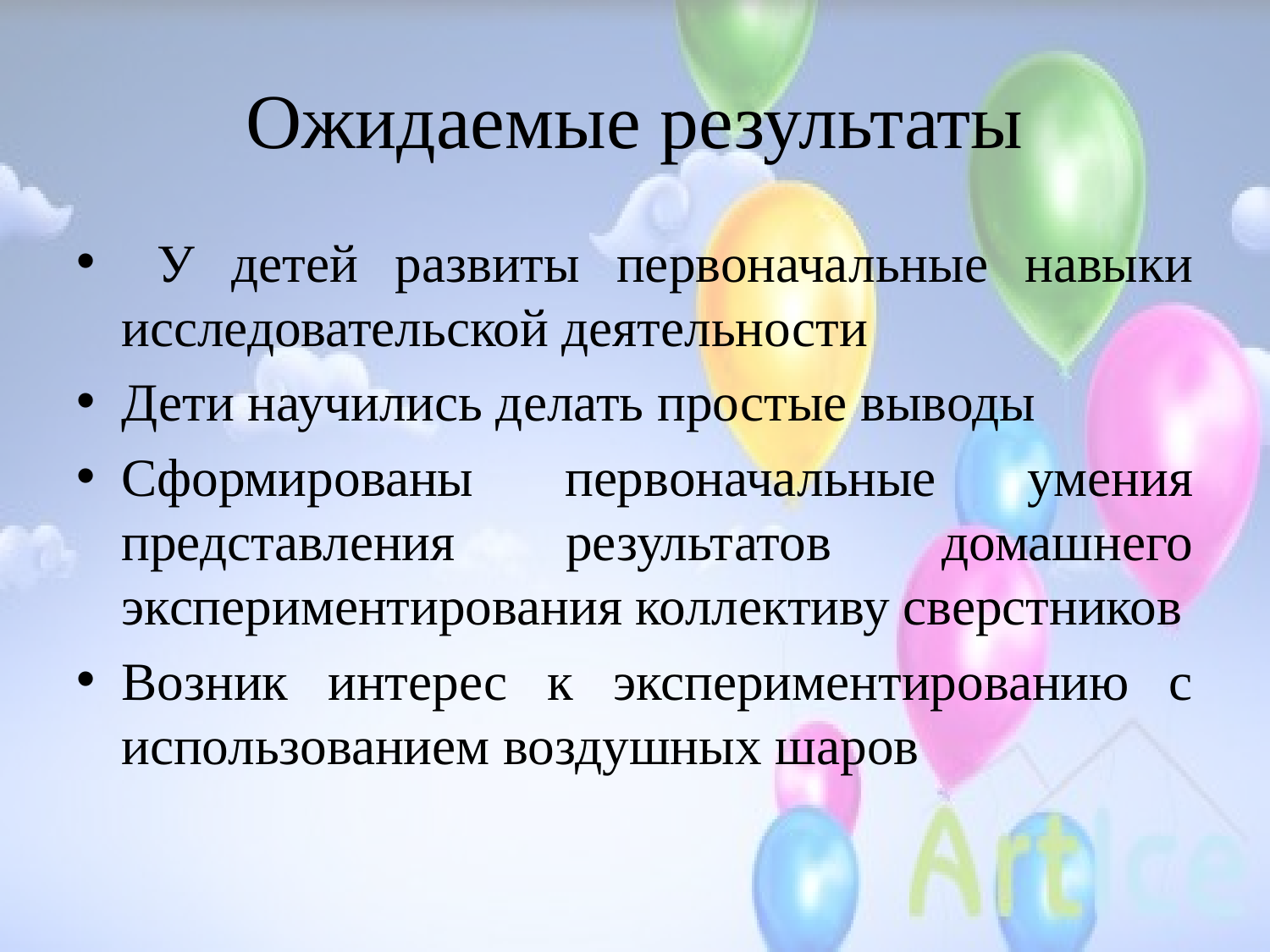

# Ожидаемые результаты
 У детей развиты первоначальные навыки исследовательской деятельности
Дети научились делать простые выводы
Сформированы первоначальные умения представления результатов домашнего экспериментирования коллективу сверстников
Возник интерес к экспериментированию с использованием воздушных шаров